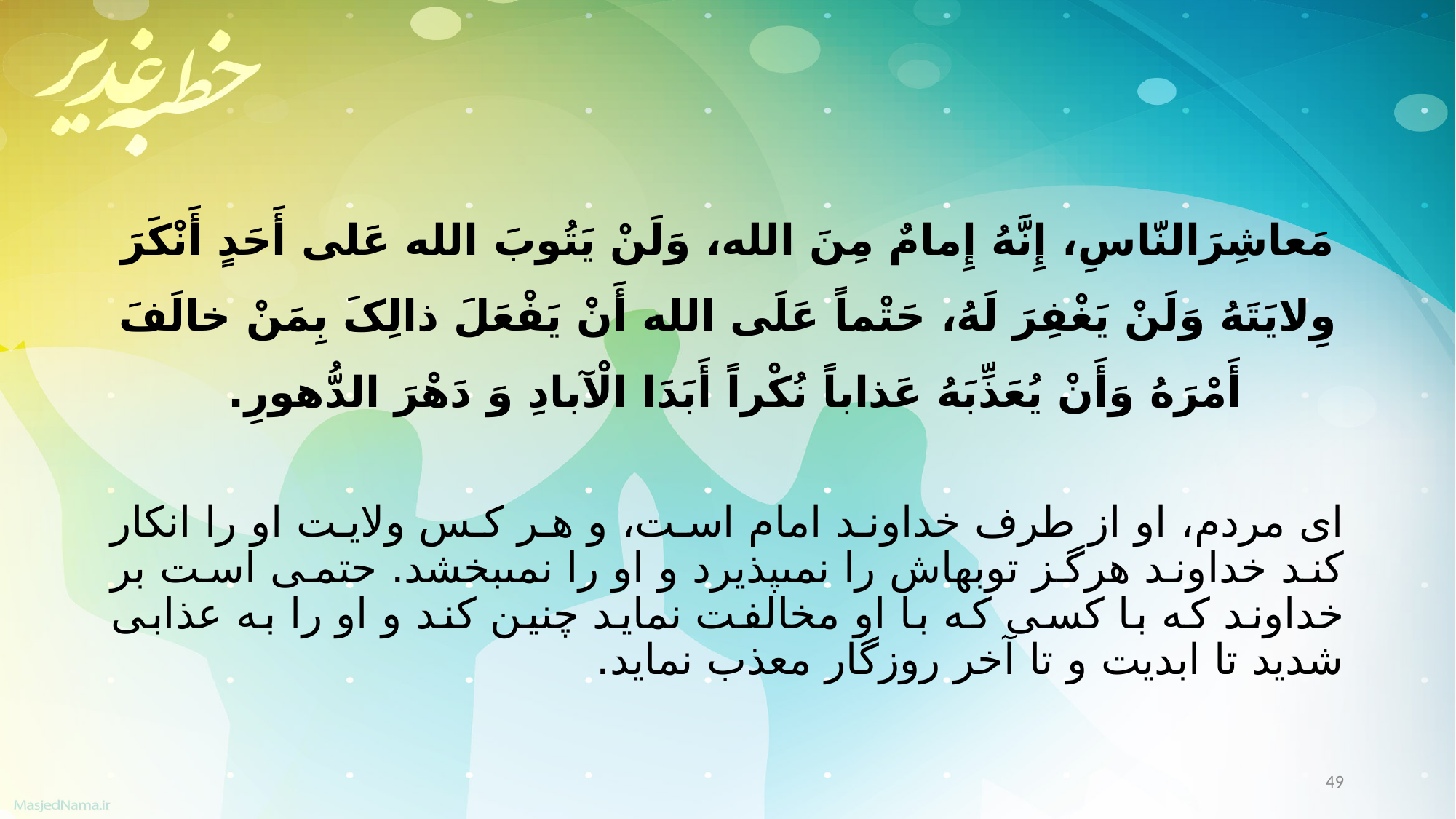

مَعاشِرَالنّاسِ، إِنَّهُ إِمامٌ مِنَ الله، وَلَنْ یَتُوبَ الله عَلی أَحَدٍ أَنْکَرَ وِلایَتَهُ وَلَنْ یَغْفِرَ لَهُ، حَتْماً عَلَی الله أَنْ یَفْعَلَ ذالِکَ بِمَنْ خالَفَ أَمْرَهُ وَأَنْ یُعَذِّبَهُ عَذاباً نُکْراً أَبَدَا الْآبادِ وَ دَهْرَ الدُّهورِ.
اى مردم، او از طرف خداوند امام است، و هر کس ولایت او را انکار کند خداوند هرگز توبه‏اش را نمى‏پذیرد و او را نمى‏بخشد. حتمى است بر خداوند که با کسى که با او مخالفت نماید چنین کند و او را به عذابى شدید تا ابدیت و تا آخر روزگار معذب نماید.
49